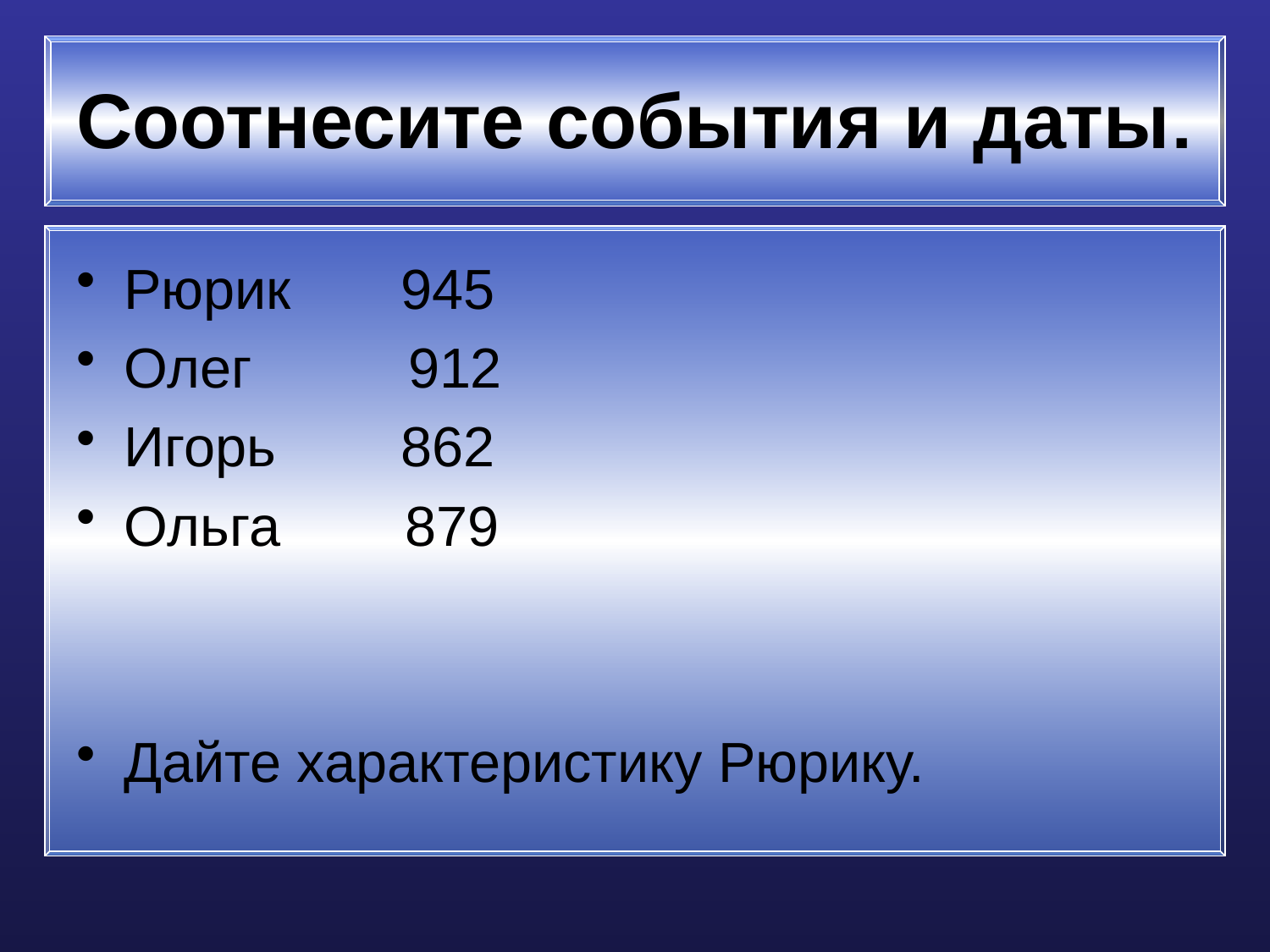

# Соотнесите события и даты.
Рюрик       945
Олег          912
Игорь        862
Ольга        879

Дайте характеристику Рюрику.